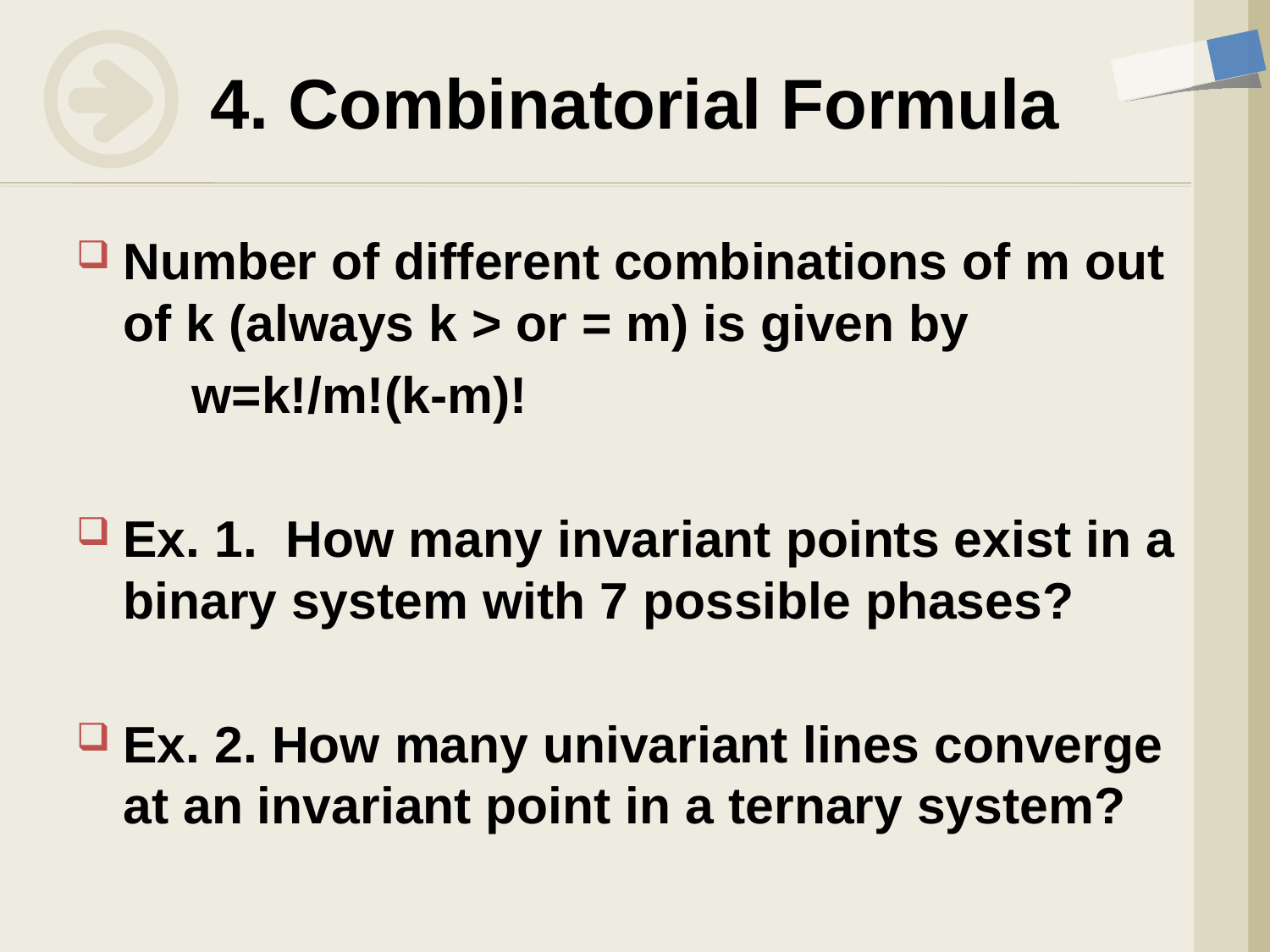

# 4. Combinatorial Formula
Number of different combinations of m out of k (always k > or = m) is given by
	w=k!/m!(k-m)!

Ex. 1.  How many invariant points exist in a binary system with 7 possible phases?

Ex. 2. How many univariant lines converge at an invariant point in a ternary system?